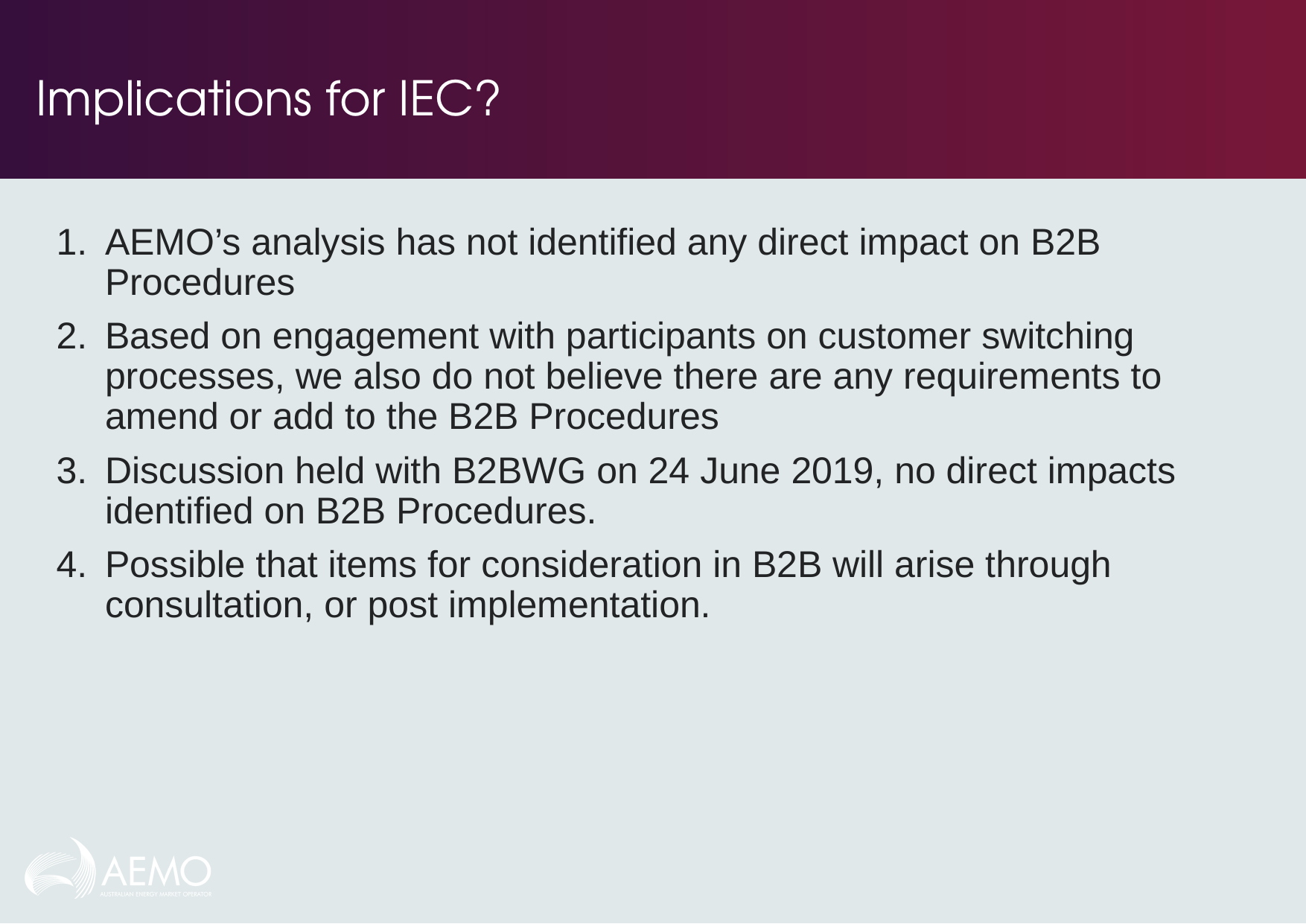

# Implications for IEC?
AEMO’s analysis has not identified any direct impact on B2B Procedures
Based on engagement with participants on customer switching processes, we also do not believe there are any requirements to amend or add to the B2B Procedures
Discussion held with B2BWG on 24 June 2019, no direct impacts identified on B2B Procedures.
Possible that items for consideration in B2B will arise through consultation, or post implementation.